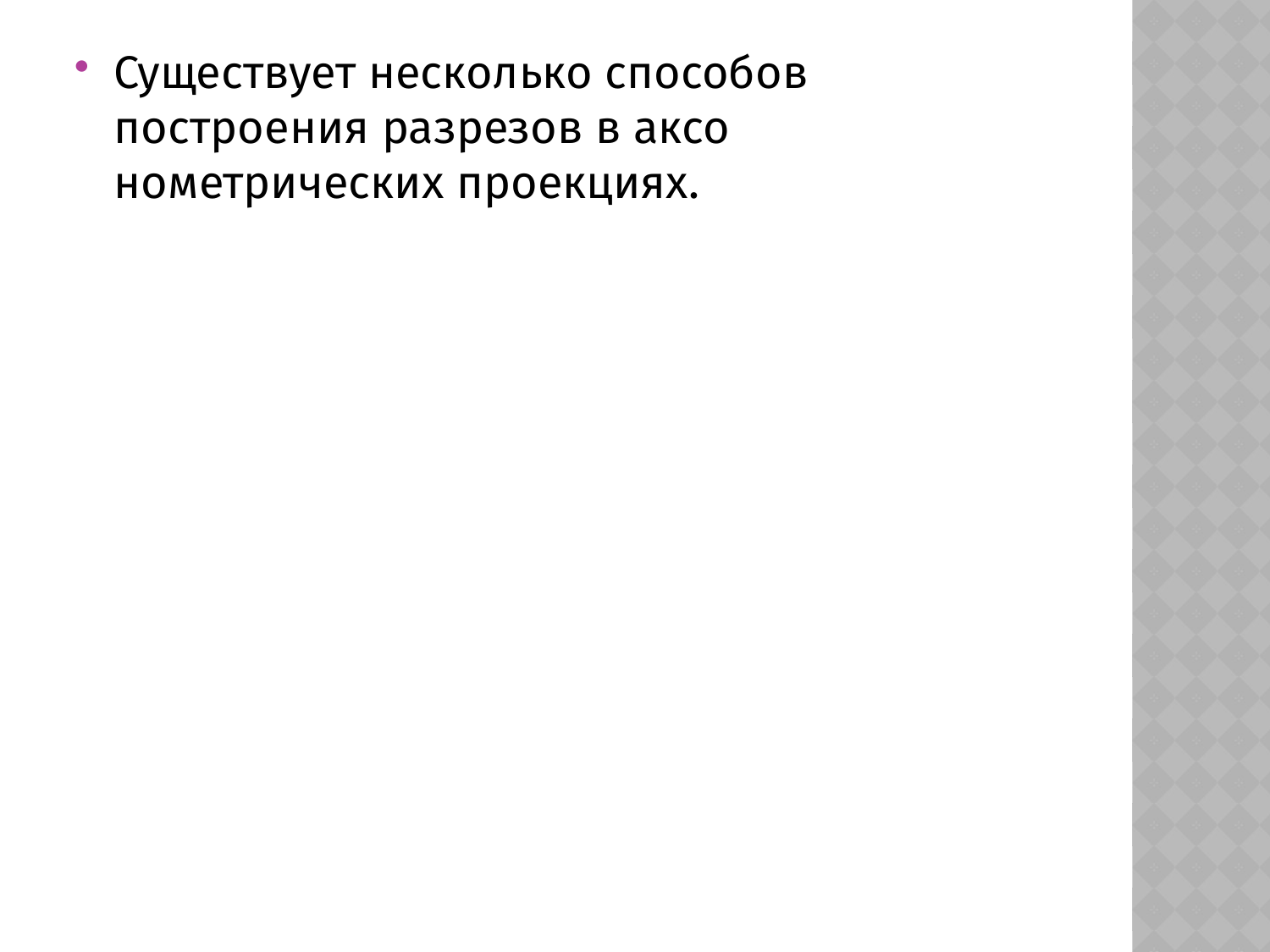

Существует несколько способов построения разрезов в аксо­нометрических проекциях.

#